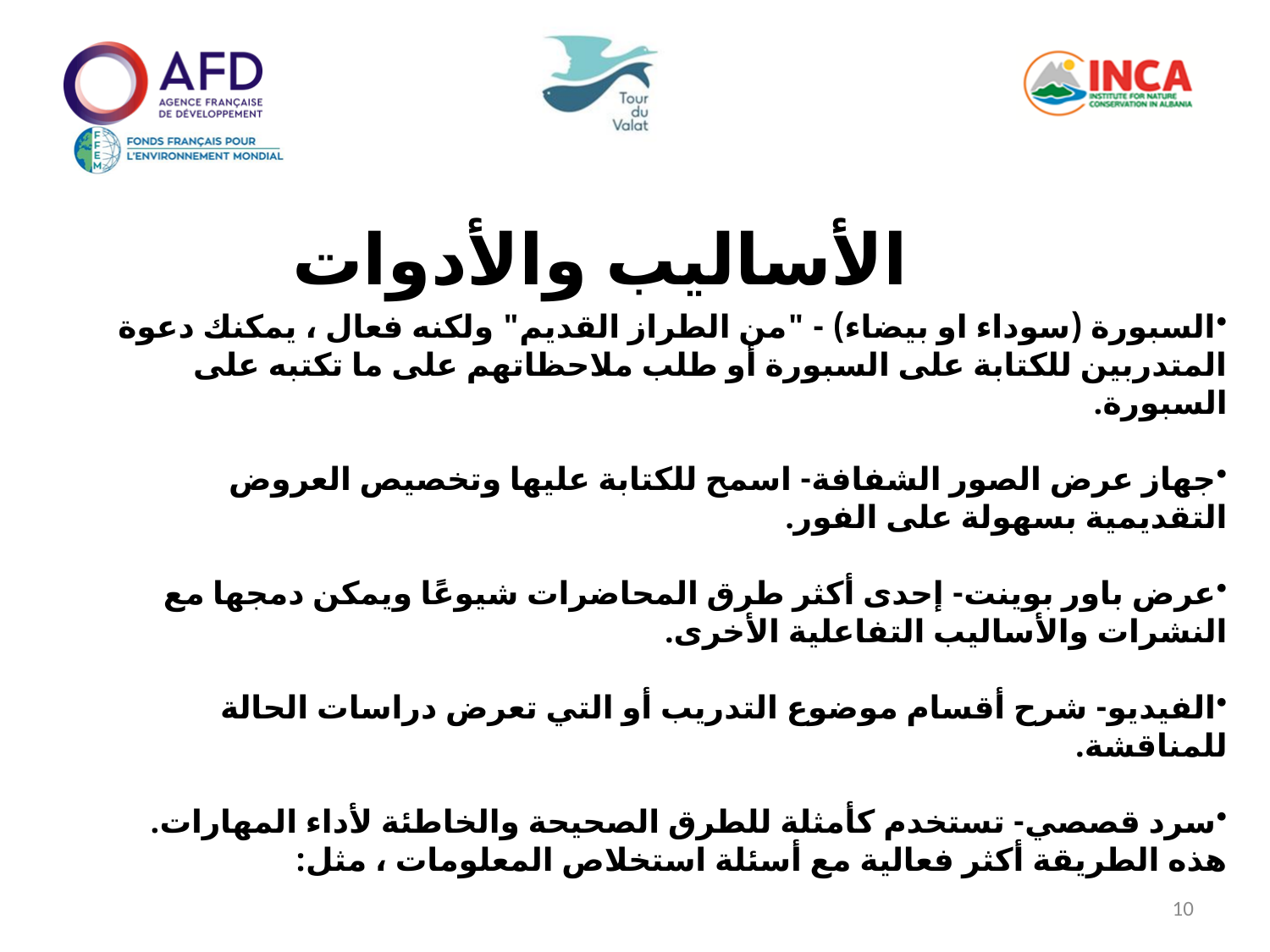

الأساليب والأدوات
السبورة (سوداء او بيضاء) - "من الطراز القديم" ولكنه فعال ، يمكنك دعوة المتدربين للكتابة على السبورة أو طلب ملاحظاتهم على ما تكتبه على السبورة.

جهاز عرض الصور الشفافة- اسمح للكتابة عليها وتخصيص العروض التقديمية بسهولة على الفور.

عرض باور بوينت- إحدى أكثر طرق المحاضرات شيوعًا ويمكن دمجها مع النشرات والأساليب التفاعلية الأخرى.

الفيديو- شرح أقسام موضوع التدريب أو التي تعرض دراسات الحالة للمناقشة.

سرد قصصي- تستخدم كأمثلة للطرق الصحيحة والخاطئة لأداء المهارات. هذه الطريقة أكثر فعالية مع أسئلة استخلاص المعلومات ، مثل:
10